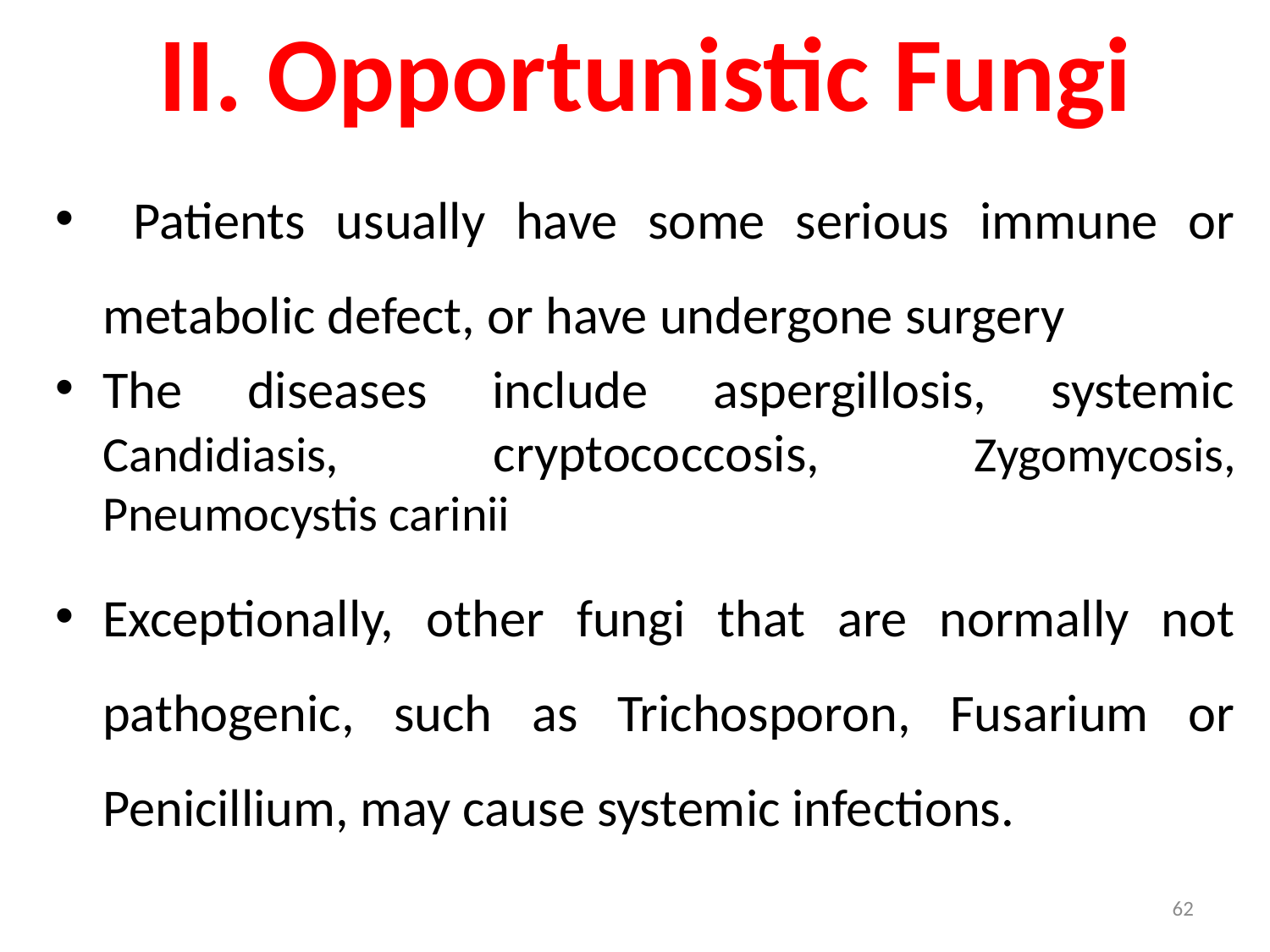

# II. Opportunistic Fungi
 Patients usually have some serious immune or metabolic defect, or have undergone surgery
The diseases include aspergillosis, systemic Candidiasis, cryptococcosis, Zygomycosis, Pneumocystis carinii
Exceptionally, other fungi that are normally not pathogenic, such as Trichosporon, Fusarium or Penicillium, may cause systemic infections.

62